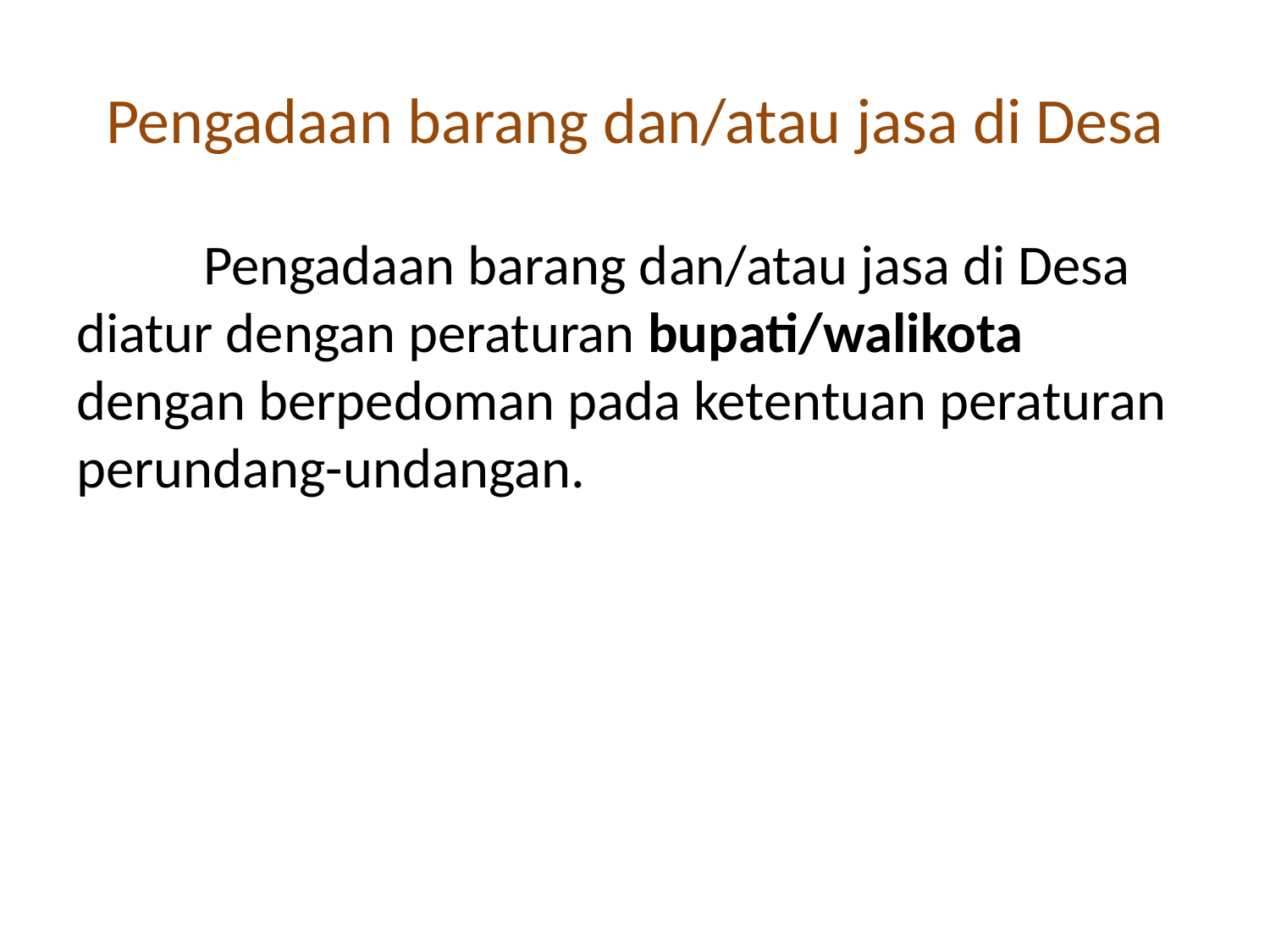

# Pengadaan barang dan/atau jasa di Desa
	Pengadaan barang dan/atau jasa di Desa diatur dengan peraturan bupati/walikota dengan berpedoman pada ketentuan peraturan perundang-undangan.